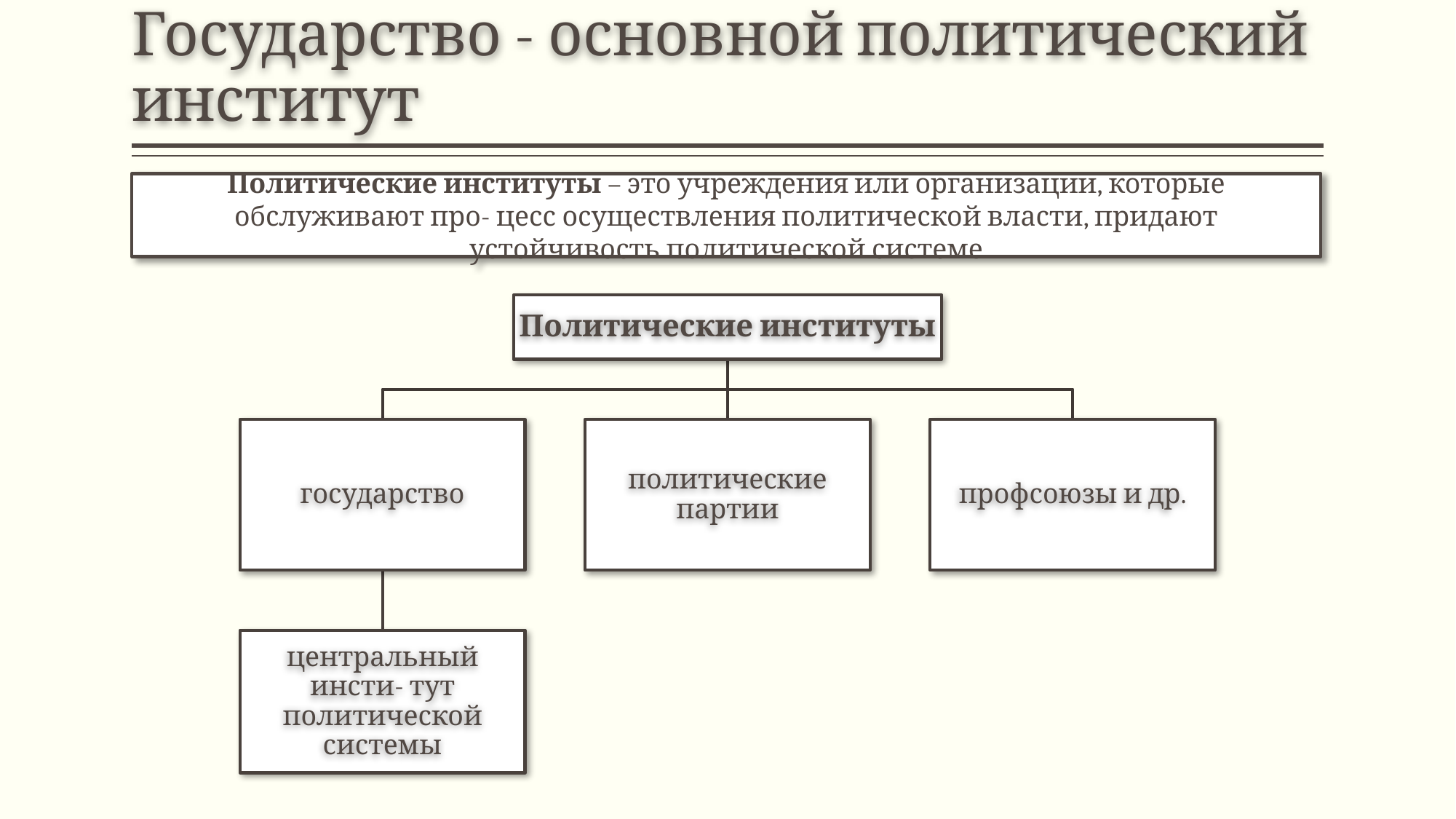

# Государство - основной политический институт
Политические институты – это учреждения или организации, которые обслуживают про- цесс осуществления политической власти, придают устойчивость политической системе

Политические институты

государство

политические партии

профсоюзы и др.

центральный инсти- тут политической системы